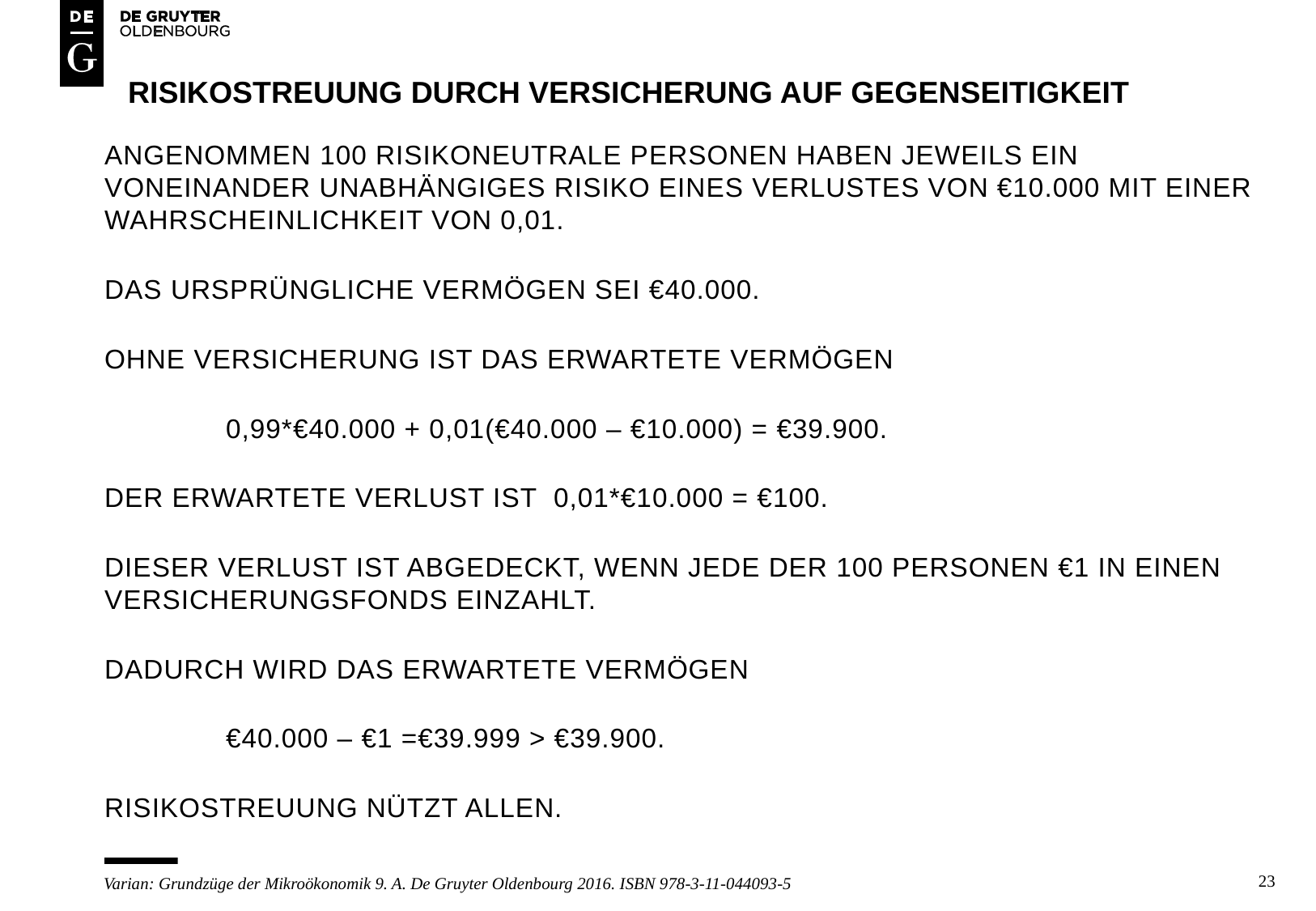

# Risikostreuung durch versicherung auf gegenseitigkeit
Angenommen 100 risikoneutrale personen haben jeweils ein voneinander unabhängiges risiko eines verlustes von €10.000 mit einer wahrscheinlichkeit von 0,01.
Das ursprüngliche vermögen sei €40.000.
Ohne versicherung ist das erwartete vermögen
	0,99*€40.000 + 0,01(€40.000 – €10.000) = €39.900.
Der erwartete verlust ist  0,01*€10.000 = €100.
Dieser verlust ist abgedeckt, wenn jede der 100 personen €1 in einen versicherungsfonds einzahlt.
Dadurch wird das erwartete vermögen
	€40.000 – €1 =€39.999 > €39.900.
Risikostreuung nützt allen.
23
Varian: Grundzüge der Mikroökonomik 9. A. De Gruyter Oldenbourg 2016. ISBN 978-3-11-044093-5